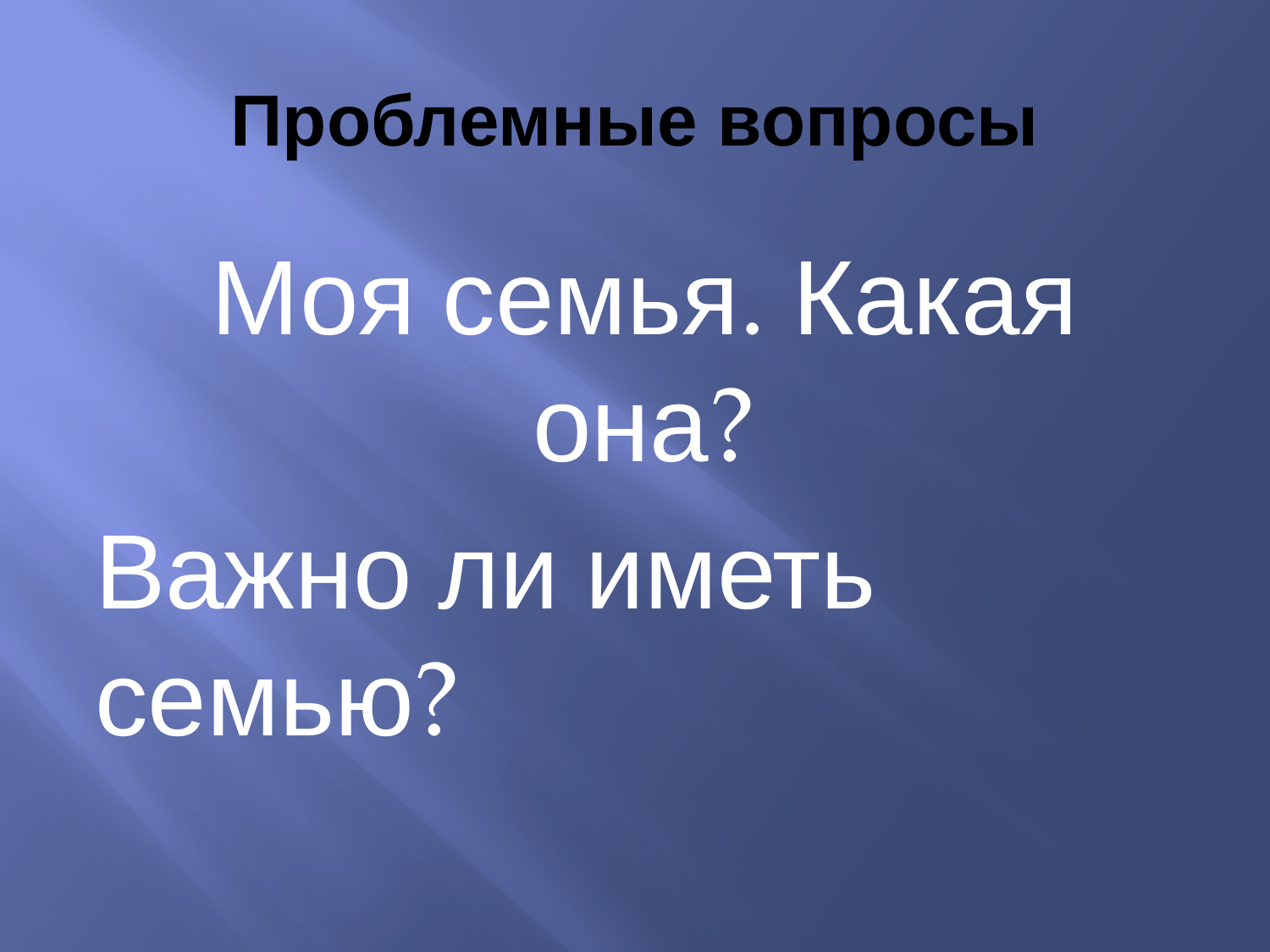

# Проблемные вопросы
Моя семья. Какая она?
Важно ли иметь семью?